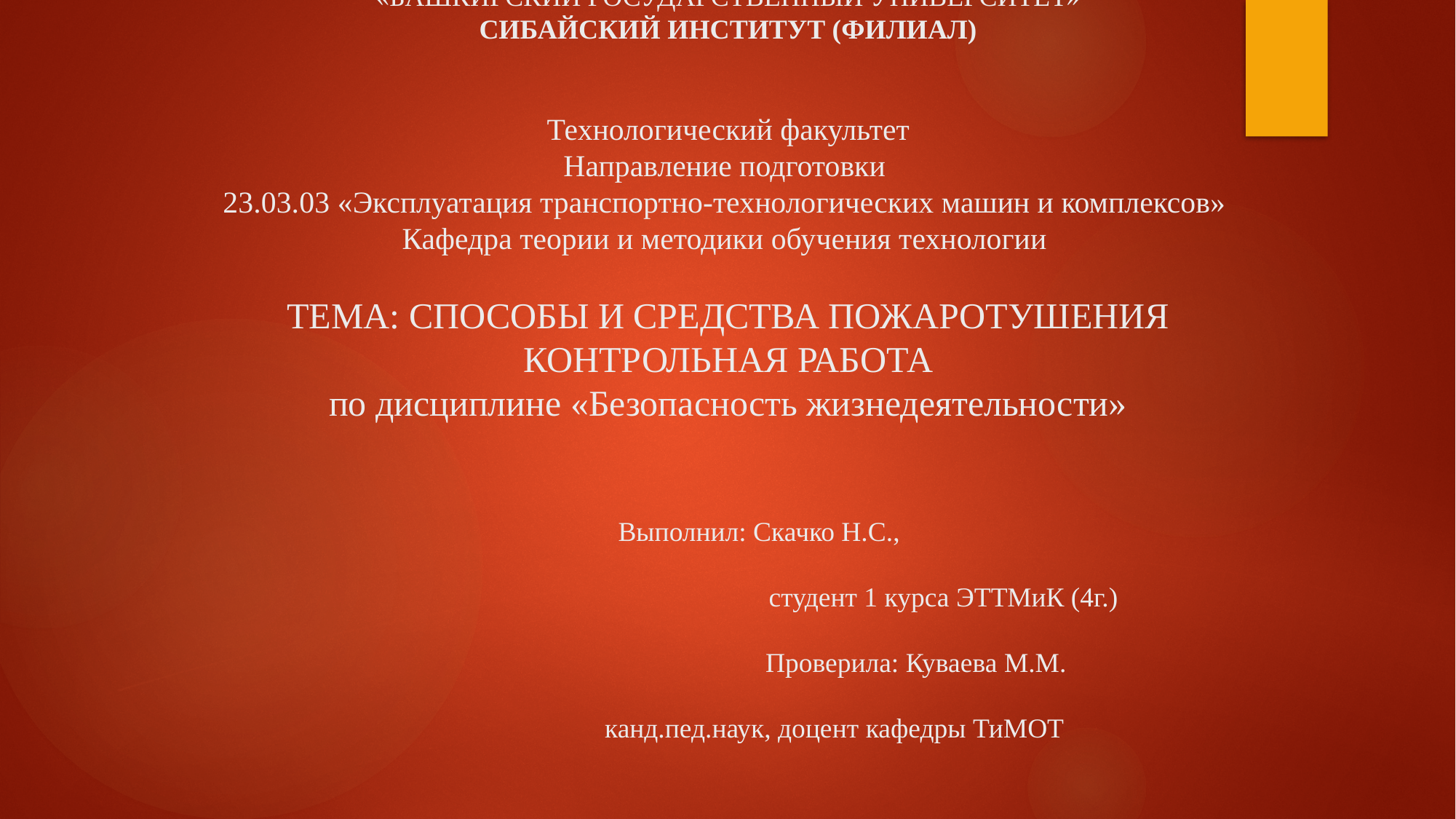

# Министерство образования и науки российской федерации ФЕДЕРАЛЬНОЕ ГОСУДАРСТВЕННОЕ БЮДЖЕТНОЕ ОБРАЗОВАТЕЛЬНОЕ УЧРЕЖДЕНИЕ высшего Образования «башкирский государственный университет» Сибайский институт (филиал)     Технологический факультет Направление подготовки 23.03.03 «Эксплуатация транспортно-технологических машин и комплексов» Кафедра теории и методики обучения технологии    ТЕМА: СПОСОБЫ И СРЕДСТВА ПОЖАРОТУШЕНИЯ КОНТРОЛЬНАЯ РАБОТА по дисциплине «Безопасность жизнедеятельности»     Выполнил: Скачко Н.С., студент 1 курса ЭТТМиК (4г.) Проверила: Куваева М.М. канд.пед.наук, доцент кафедры ТиМОТ